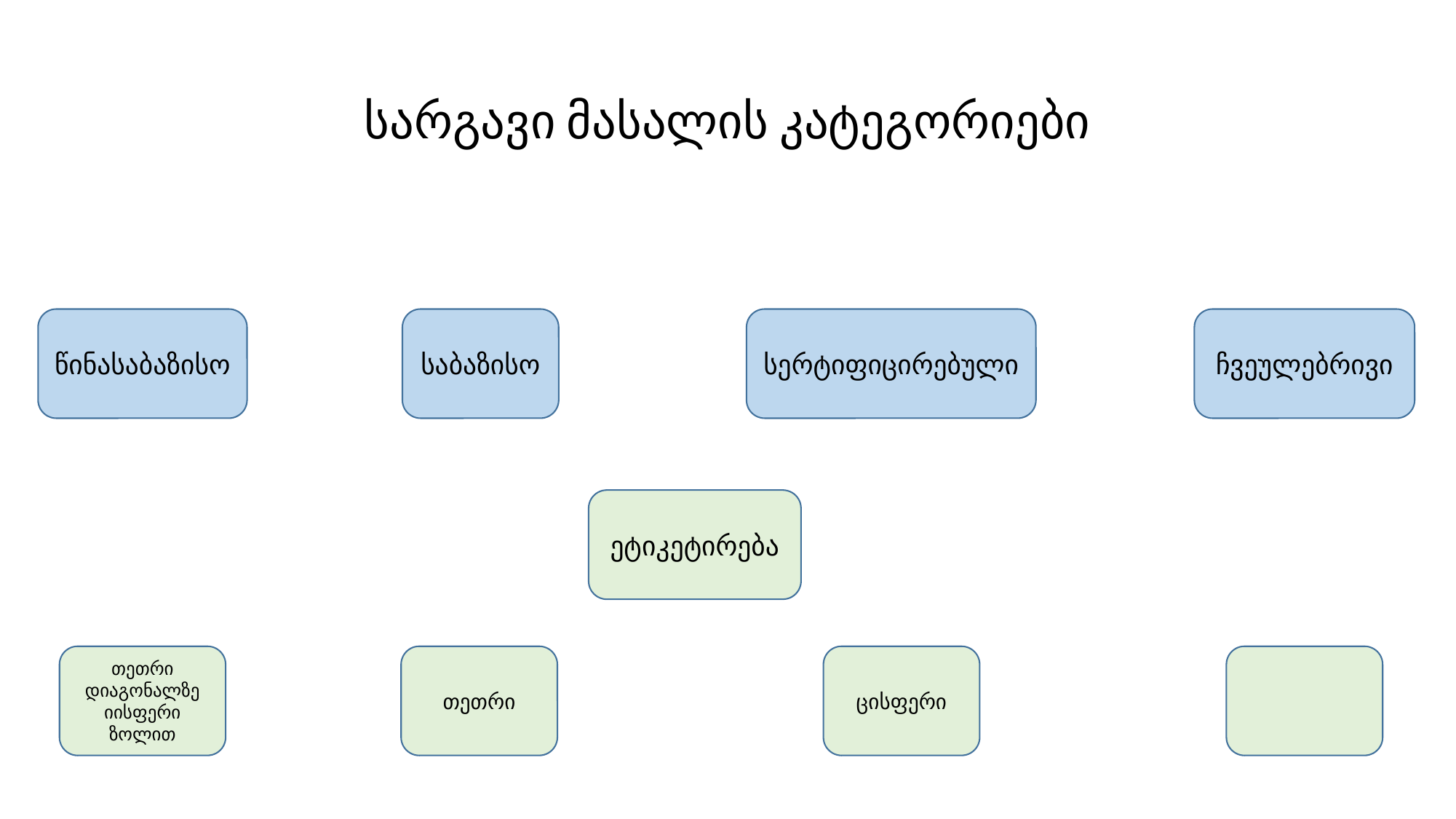

# სარგავი მასალის კატეგორიები
წინასაბაზისო
საბაზისო
სერტიფიცირებული
ჩვეულებრივი
ეტიკეტირება
თეთრი დიაგონალზე იისფერი ზოლით
თეთრი
ცისფერი